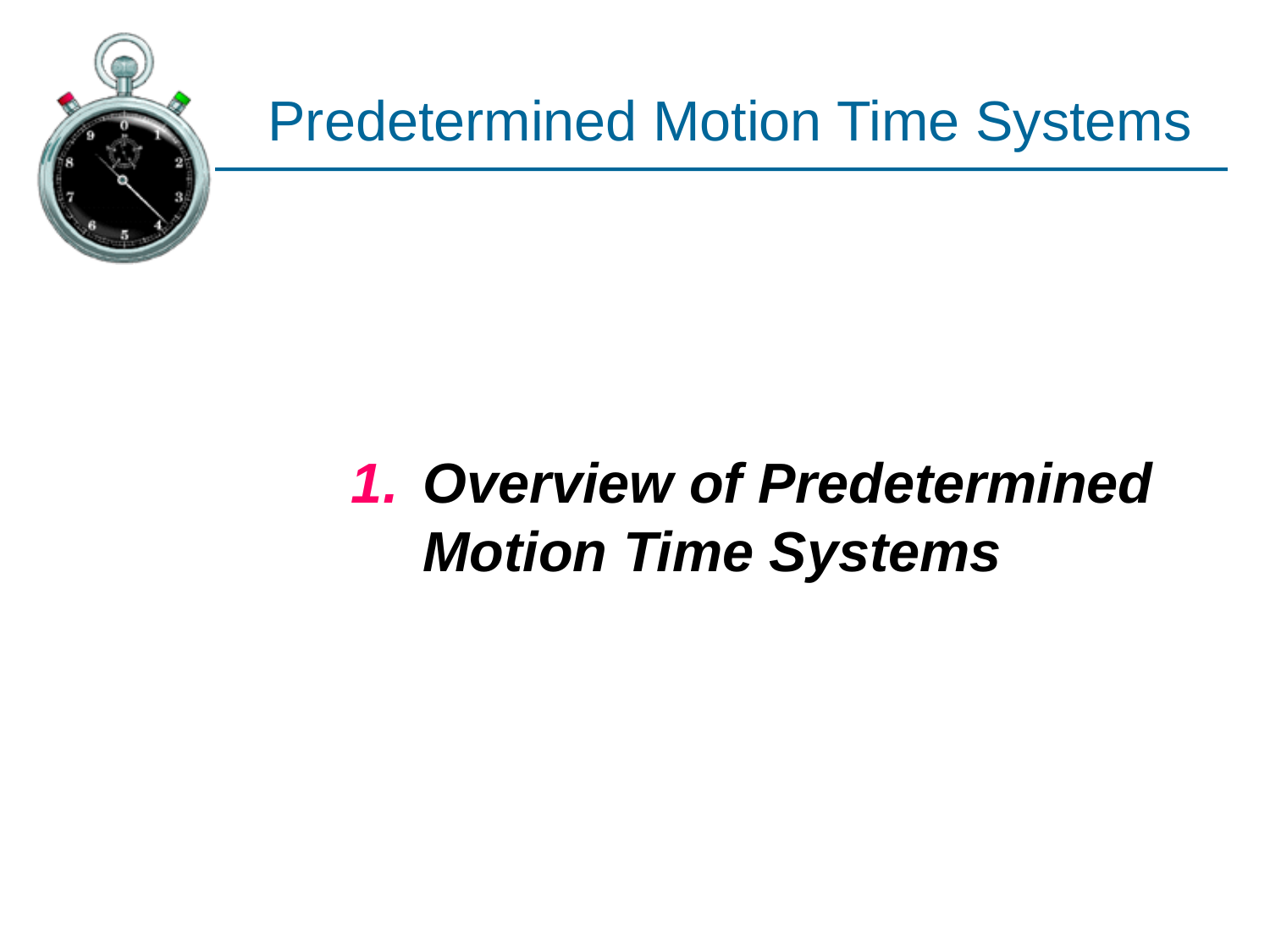

# Predetermined Motion Time Systems

Overview of Predetermined Motion Time Systems